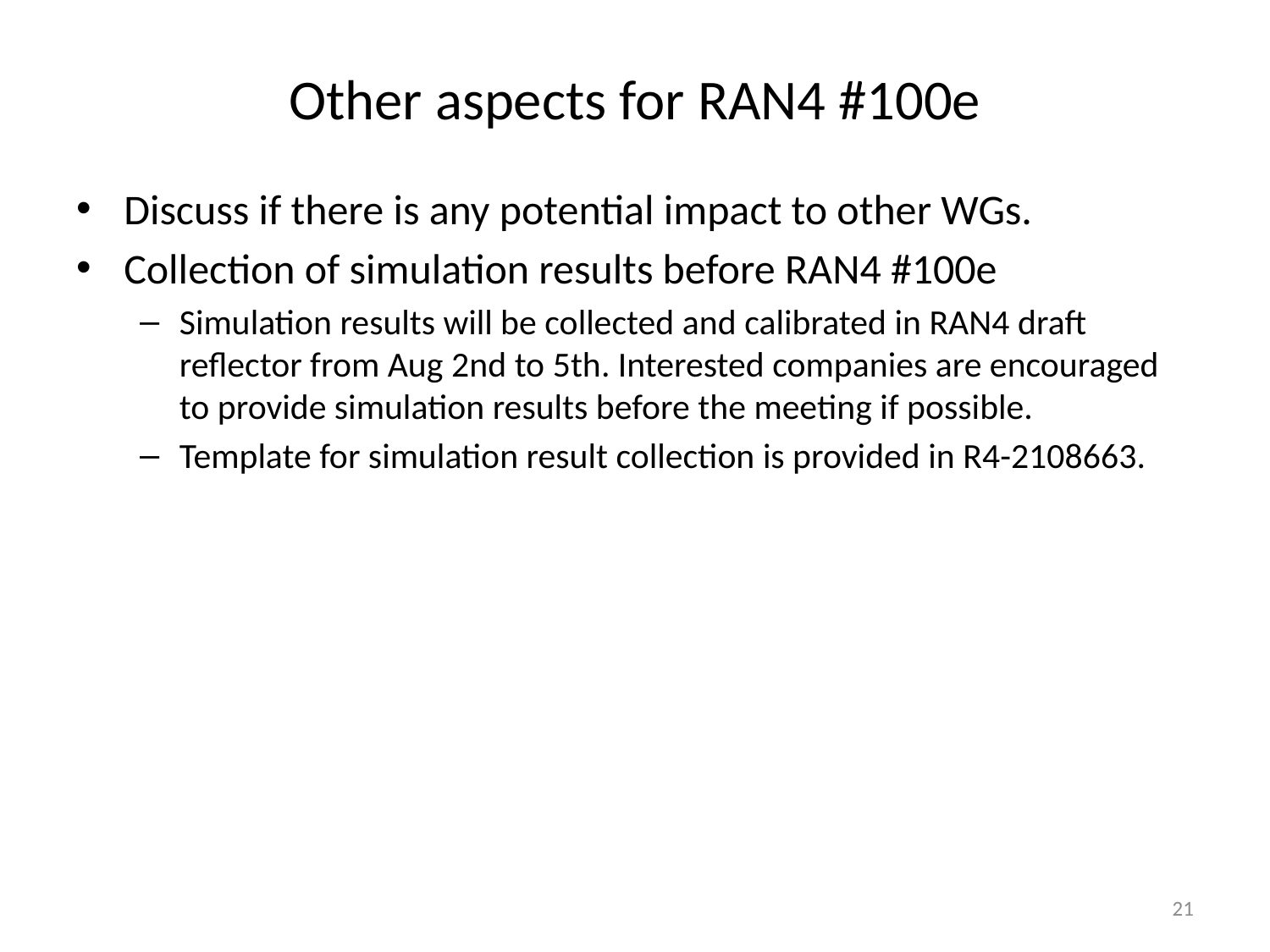

# Other aspects for RAN4 #100e
Discuss if there is any potential impact to other WGs.
Collection of simulation results before RAN4 #100e
Simulation results will be collected and calibrated in RAN4 draft reflector from Aug 2nd to 5th. Interested companies are encouraged to provide simulation results before the meeting if possible.
Template for simulation result collection is provided in R4-2108663.
21